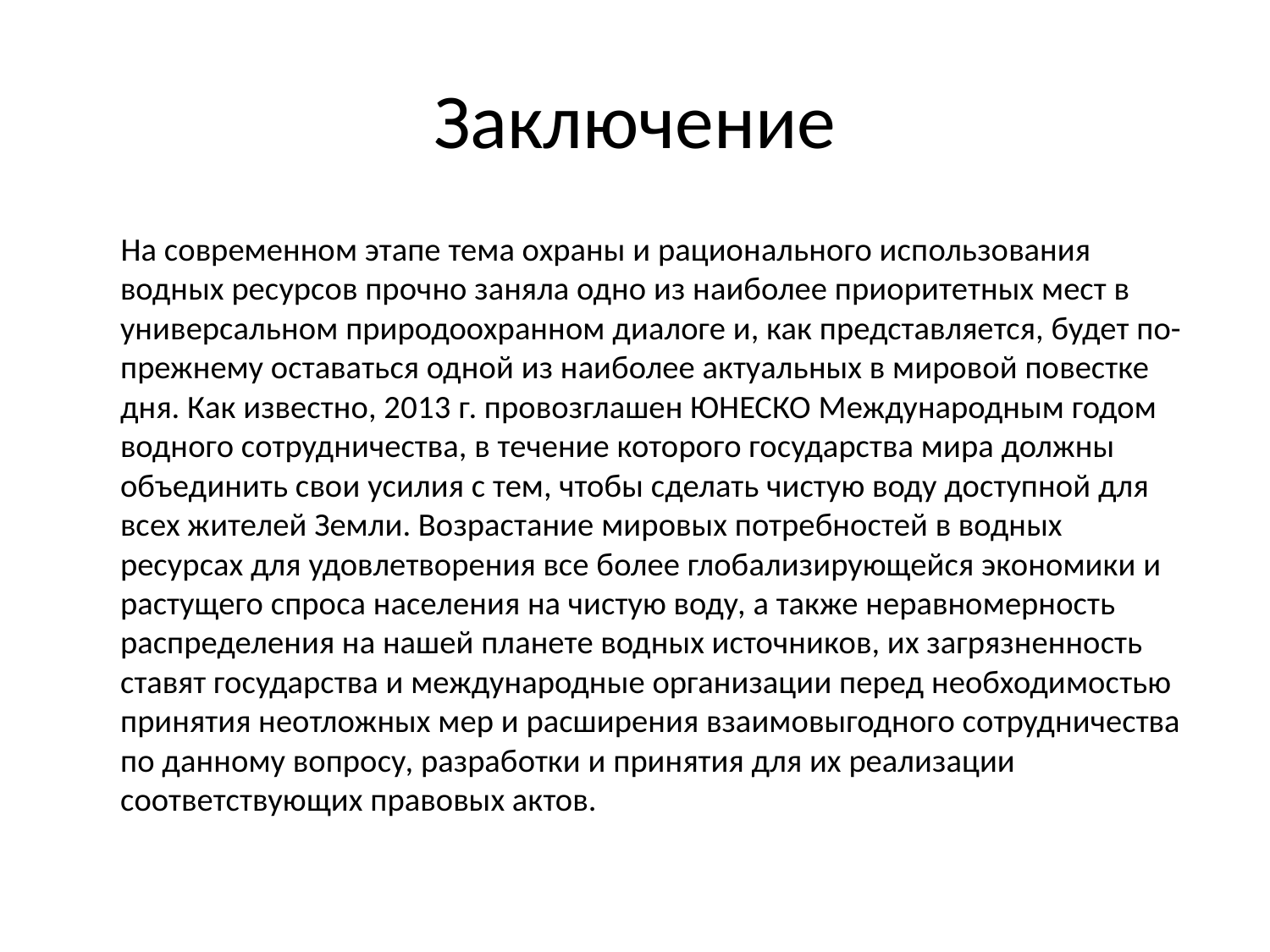

# Заключение
      На современном этапе тема охраны и рационального использования водных ресурсов прочно заняла одно из наиболее приоритетных мест в универсальном природоохранном диалоге и, как представляется, будет по-прежнему оставаться одной из наиболее актуальных в мировой повестке дня. Как известно, 2013 г. провозглашен ЮНЕСКО Международным годом водного сотрудничества, в течение которого государства мира должны объединить свои усилия с тем, чтобы сделать чистую воду доступной для всех жителей Земли. Возрастание мировых потребностей в водных ресурсах для удовлетворения все более глобализирующейся экономики и растущего спроса населения на чистую воду, а также неравномерность распределения на нашей планете водных источников, их загрязненность ставят государства и международные организации перед необходимостью принятия неотложных мер и расширения взаимовыгодного сотрудничества по данному вопросу, разработки и принятия для их реализации соответствующих правовых актов.